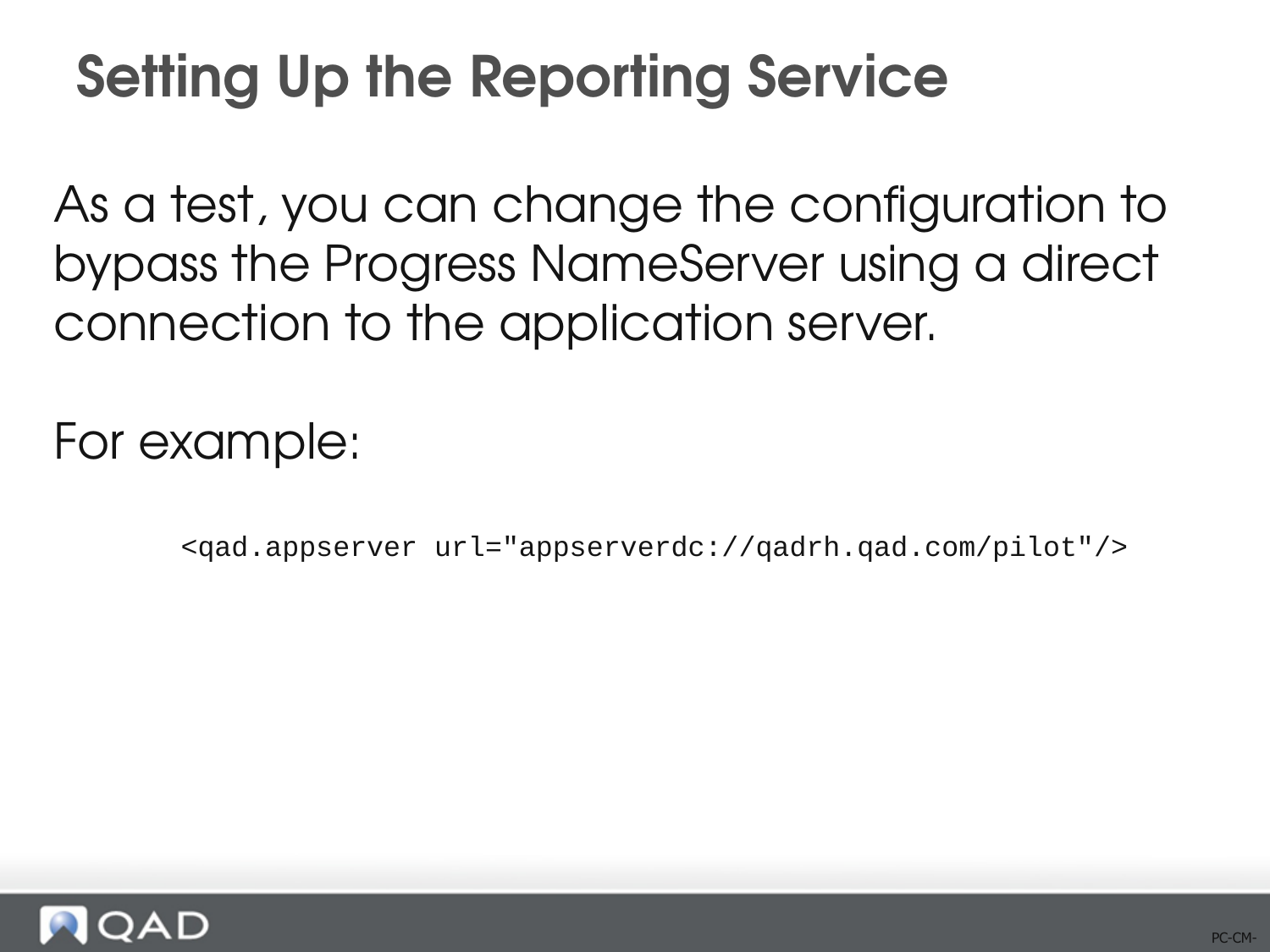

# Setting Up the Reporting Service
As a test, you can change the configuration to bypass the Progress NameServer using a direct connection to the application server.

For example:

	<qad.appserver url="appserverdc://qadrh.qad.com/pilot"/>
PC-CM-